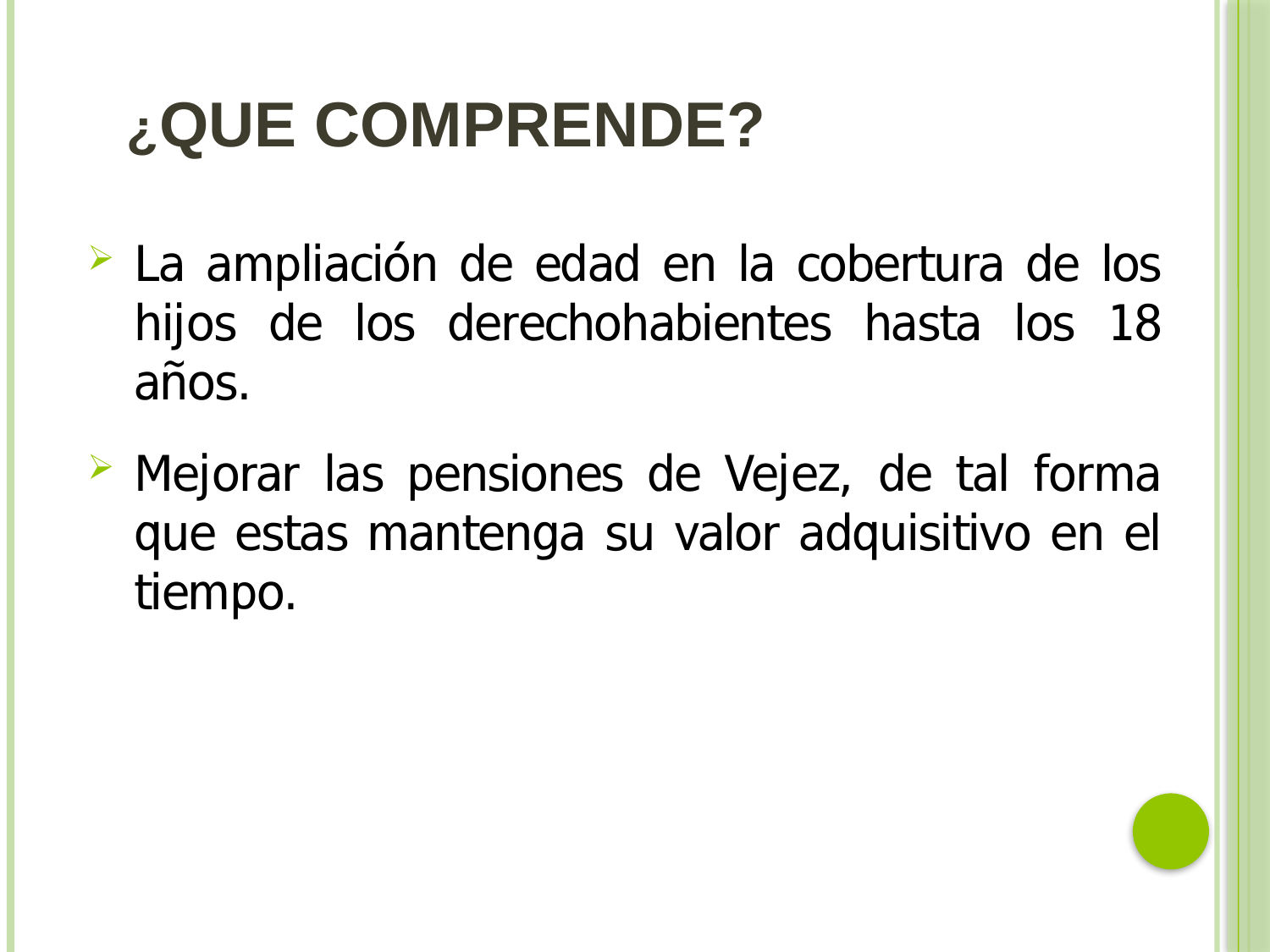

# ¿Que Comprende?
La ampliación de edad en la cobertura de los hijos de los derechohabientes hasta los 18 años.
Mejorar las pensiones de Vejez, de tal forma que estas mantenga su valor adquisitivo en el tiempo.